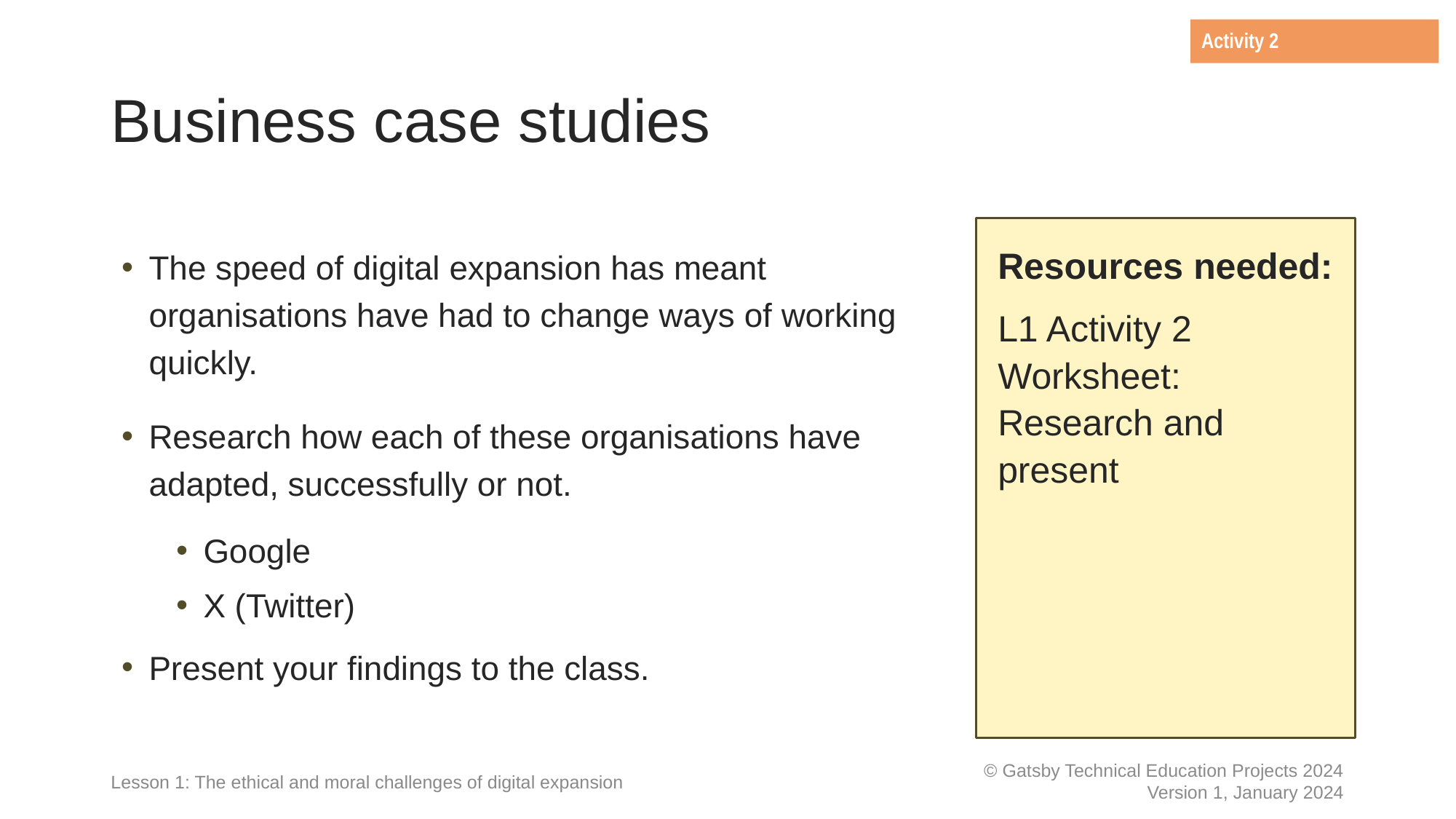

Activity 2
# Business case studies
The speed of digital expansion has meant organisations have had to change ways of working quickly.
Research how each of these organisations have adapted, successfully or not.
Google
X (Twitter)
Present your findings to the class.
Resources needed:
L1 Activity 2 Worksheet: Research and present
Lesson 1: The ethical and moral challenges of digital expansion